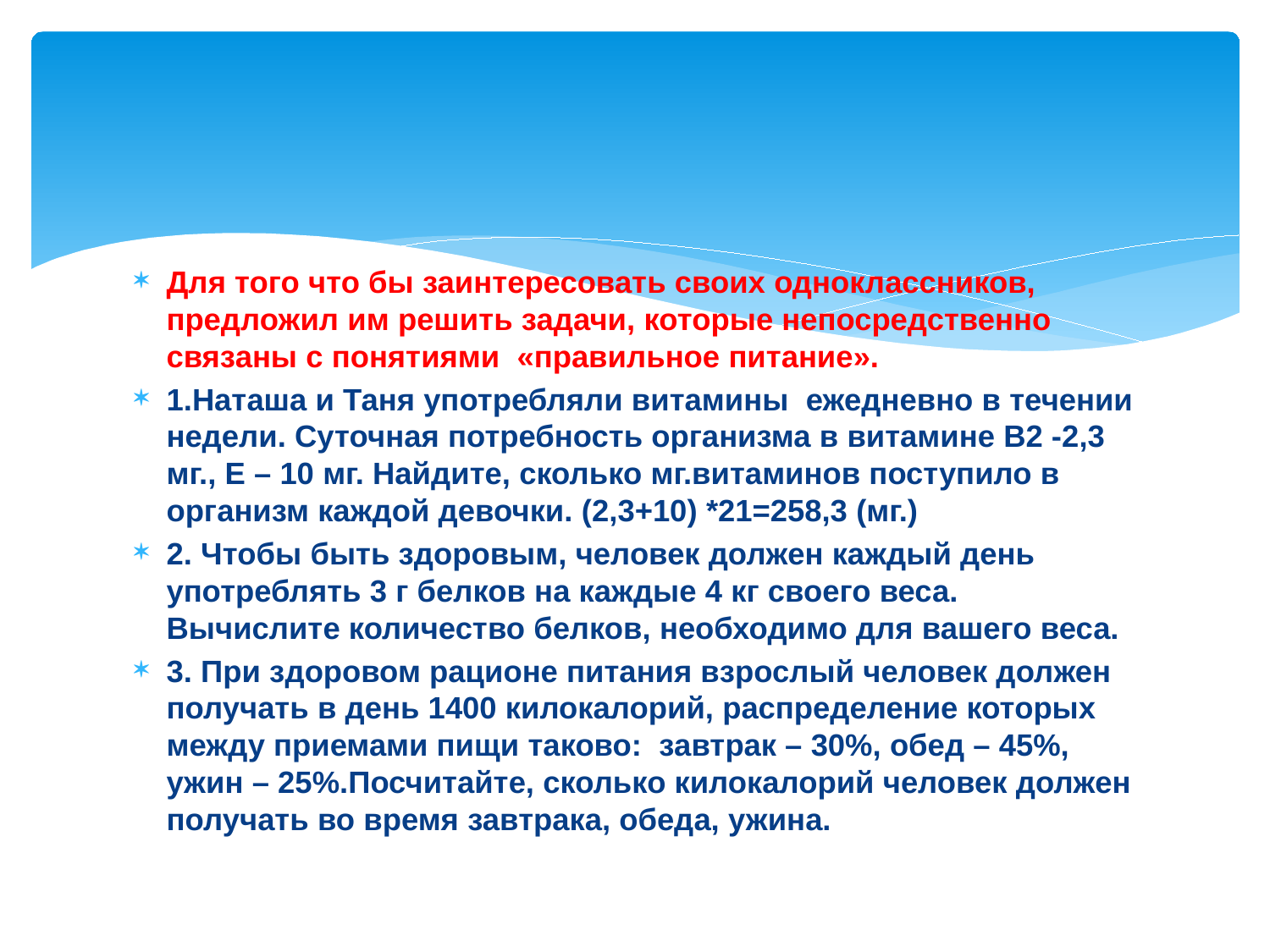

#
Для того что бы заинтересовать своих одноклассников, предложил им решить задачи, которые непосредственно связаны с понятиями  «правильное питание».
1.Наташа и Таня употребляли витамины  ежедневно в течении недели. Суточная потребность организма в витамине В2 -2,3 мг., Е – 10 мг. Найдите, сколько мг.витаминов поступило в организм каждой девочки. (2,3+10) *21=258,3 (мг.)
2. Чтобы быть здоровым, человек должен каждый день употреблять 3 г белков на каждые 4 кг своего веса. Вычислите количество белков, необходимо для вашего веса.
3. При здоровом рационе питания взрослый человек должен получать в день 1400 килокалорий, распределение которых между приемами пищи таково:  завтрак – 30%, обед – 45%, ужин – 25%.Посчитайте, сколько килокалорий человек должен получать во время завтрака, обеда, ужина.